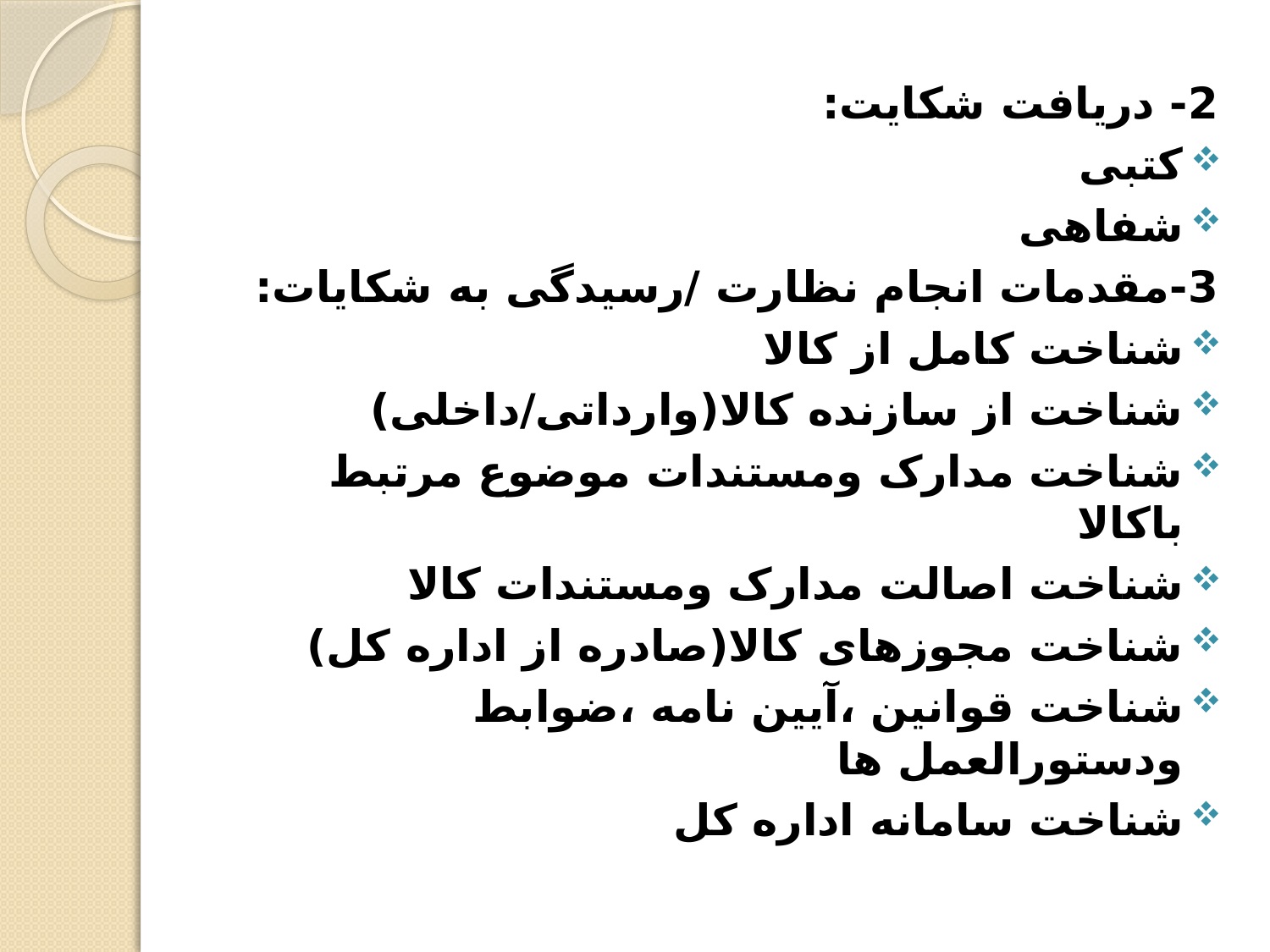

2- دریافت شکایت:
کتبی
شفاهی
3-مقدمات انجام نظارت /رسیدگی به شکایات:
شناخت کامل از کالا
شناخت از سازنده کالا(وارداتی/داخلی)
شناخت مدارک ومستندات موضوع مرتبط باکالا
شناخت اصالت مدارک ومستندات کالا
شناخت مجوزهای کالا(صادره از اداره کل)
شناخت قوانین ،آیین نامه ،ضوابط ودستورالعمل ها
شناخت سامانه اداره کل